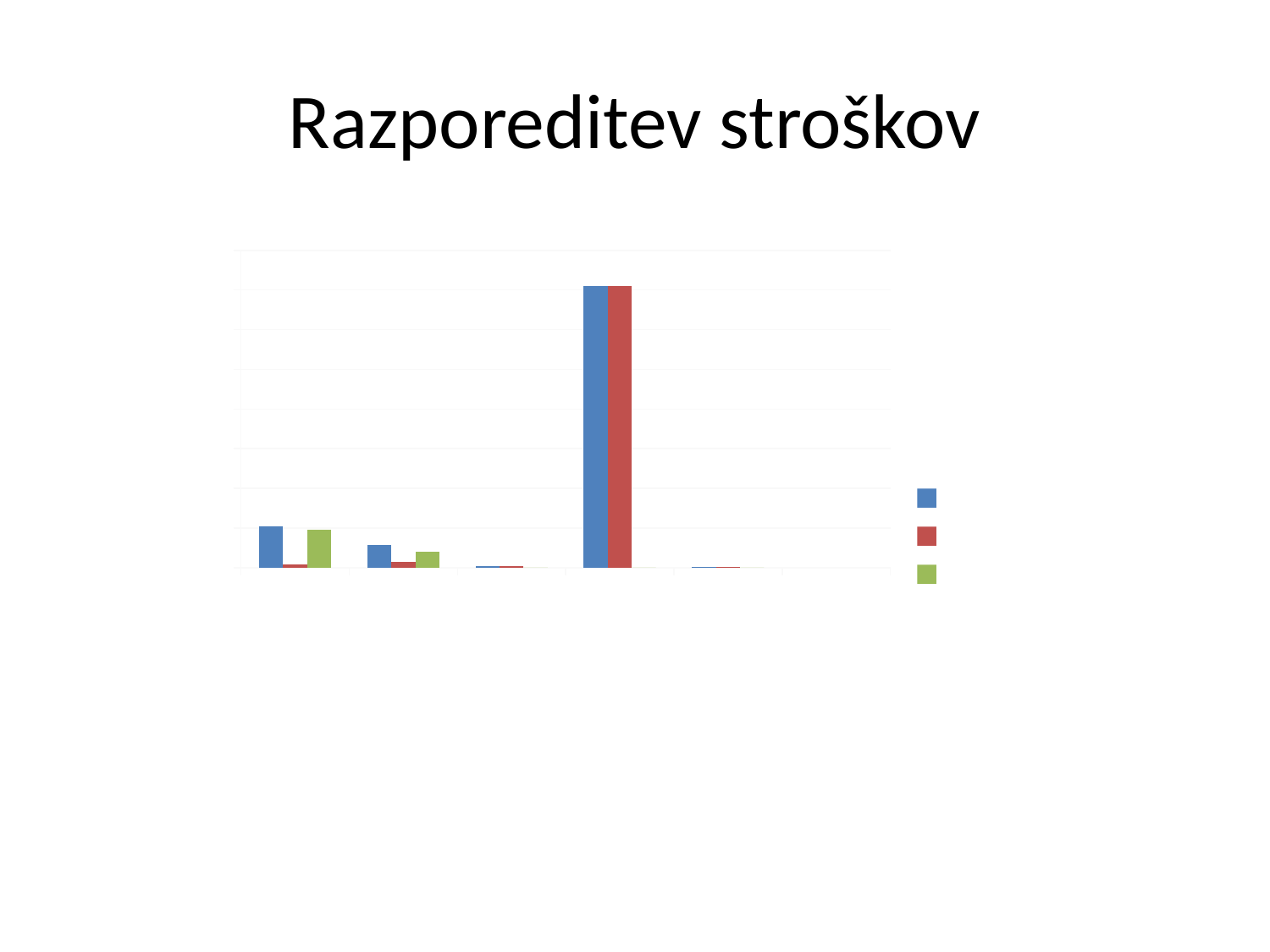

# Razporeditev stroškov

### Chart

| Category | SKUPAJ STROŠKI | Posredni stroški | Neposredni stroški |
|---|---|---|---|
| Stroški materiala | 524808.0 | 45994.0 | 478814.0 |
| Stroški storitev | 282700.0 | 76257.0 | 206443.0 |
| amortizacija | 22992.0 | 22992.0 | 0.0 |
| Stroški dela | 3551128.0 | 3551128.0 | 0.0 |
| Drugi stroški in odhodki | 12705.0 | 12705.0 | 0.0 |